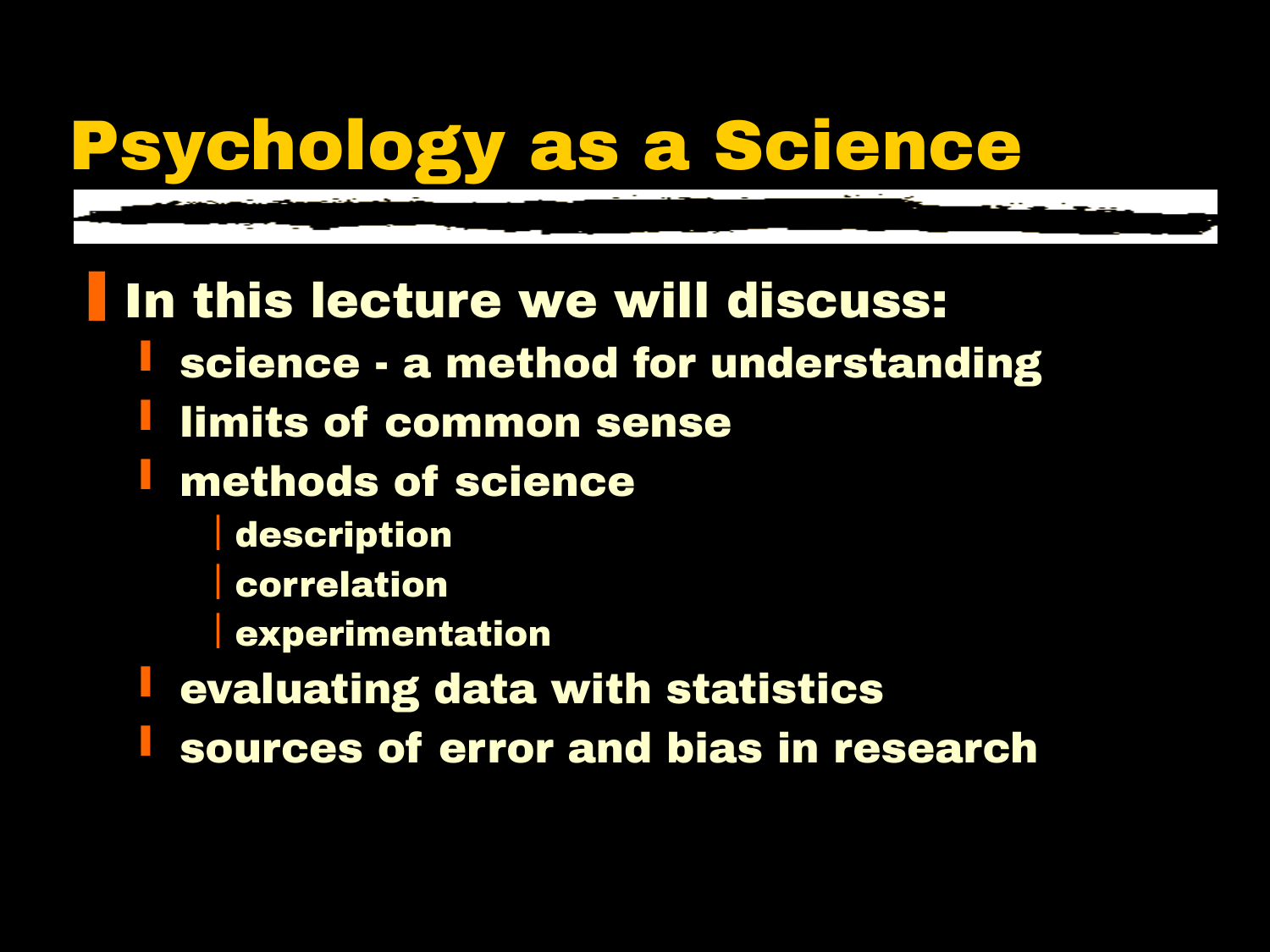

# Psychology as a Science
In this lecture we will discuss:
science - a method for understanding
limits of common sense
methods of science
description
correlation
experimentation
evaluating data with statistics
sources of error and bias in research